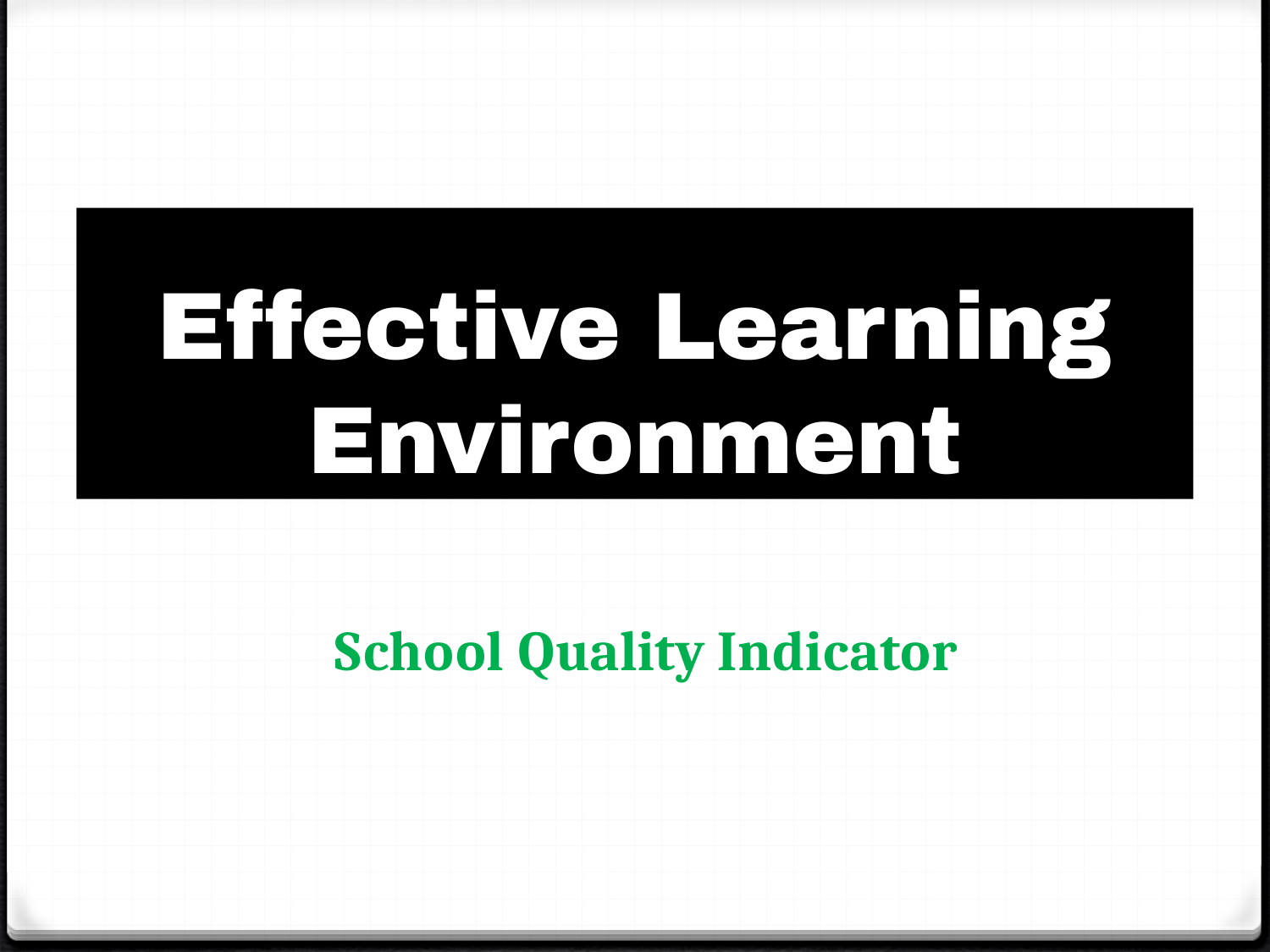

# Effective Learning Environment

School Quality Indicator